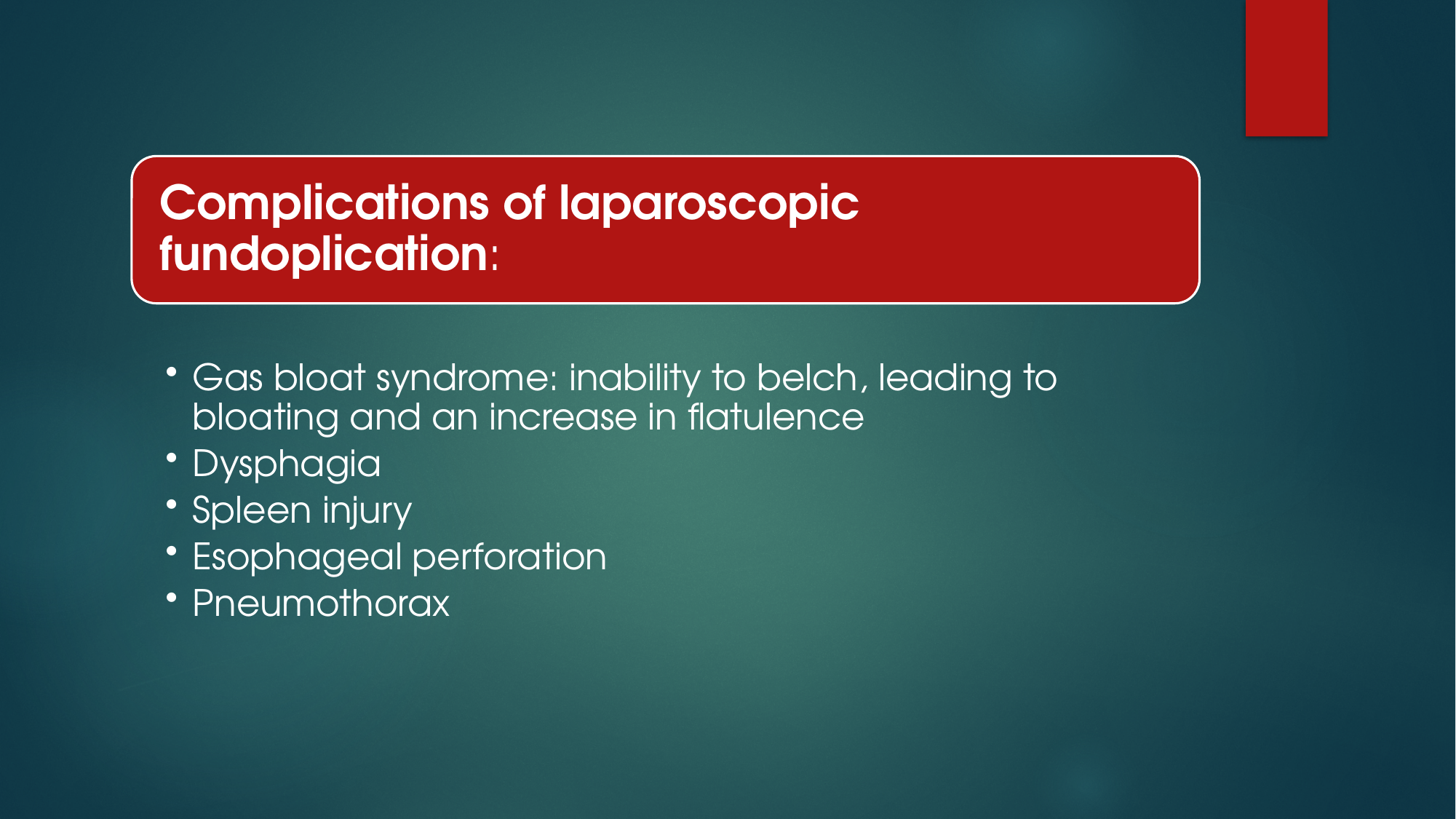

Complications of laparoscopic fundoplication:

Gas bloat syndrome: inability to belch, leading to bloating and an increase in flatulence
Dysphagia
Spleen injury
Esophageal perforation
Pneumothorax